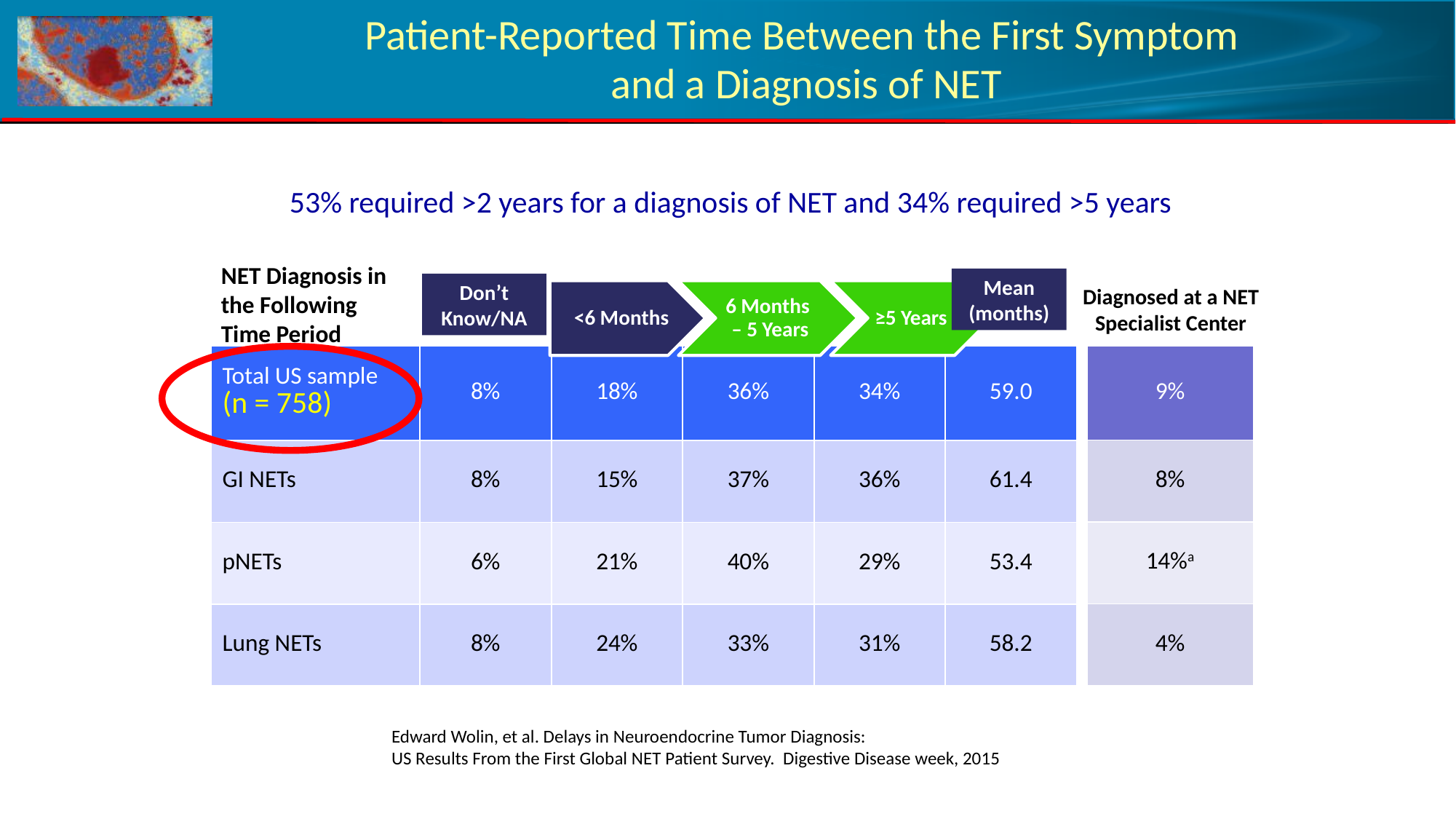

# Patient-Reported Time Between the First Symptom and a Diagnosis of NET

53% required >2 years for a diagnosis of NET and 34% required >5 years
<6 Months
6 Months  – 5 Years
≥5 Years
NET Diagnosis in the Following
Time Period
Mean
(months)
Don’t Know/NA
Diagnosed at a NET Specialist Center
| Total US sample (n = 758) | 8% | 18% | 36% | 34% | 59.0 |
| --- | --- | --- | --- | --- | --- |
| GI NETs | 8% | 15% | 37% | 36% | 61.4 |
| pNETs | 6% | 21% | 40% | 29% | 53.4 |
| Lung NETs | 8% | 24% | 33% | 31% | 58.2 |
| 9% |
| --- |
| 8% |
| 14%a |
| 4% |

Edward Wolin, et al. Delays in Neuroendocrine Tumor Diagnosis:
US Results From the First Global NET Patient Survey.  Digestive Disease week, 2015